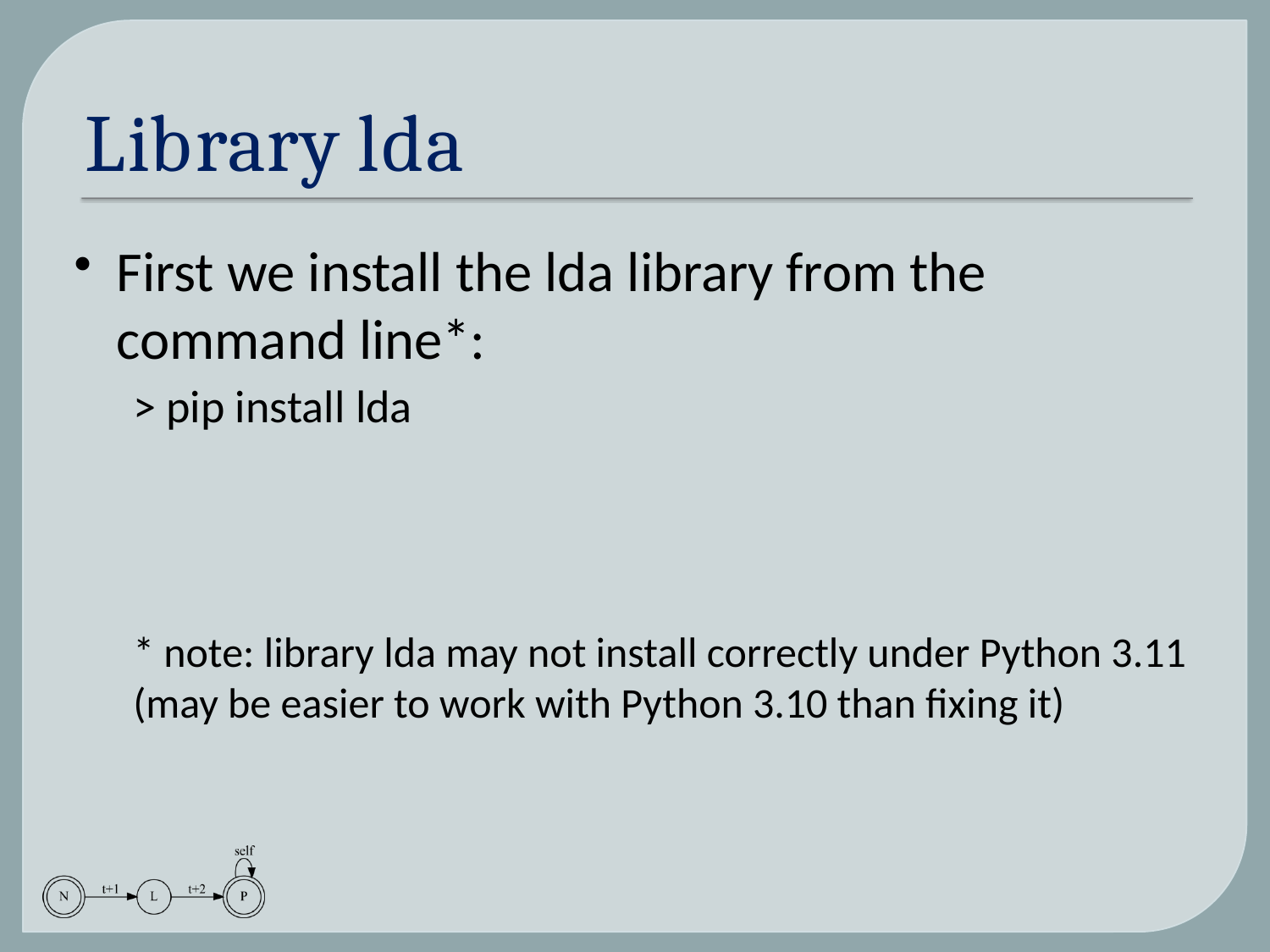

# Library lda
First we install the lda library from the command line*:
> pip install lda

* note: library lda may not install correctly under Python 3.11 (may be easier to work with Python 3.10 than fixing it)